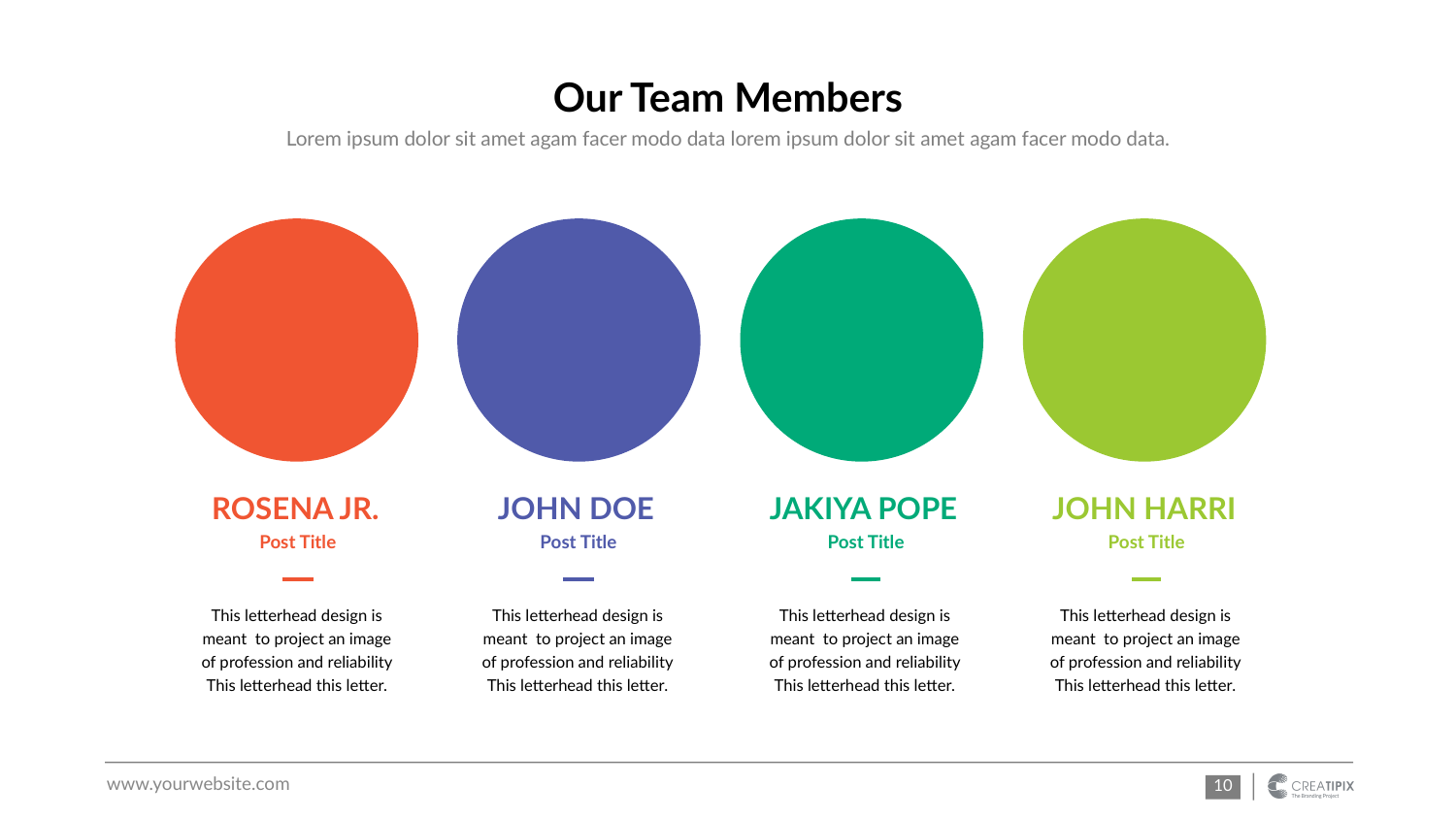

# Our Team Members
Lorem ipsum dolor sit amet agam facer modo data lorem ipsum dolor sit amet agam facer modo data.

ROSENA JR.
JOHN DOE
JAKIYA POPE
JOHN HARRI
Post Title
Post Title
Post Title
Post Title
This letterhead design is meant  to project an image of profession and reliability This letterhead this letter.
This letterhead design is meant  to project an image of profession and reliability This letterhead this letter.
This letterhead design is meant  to project an image of profession and reliability This letterhead this letter.
This letterhead design is meant  to project an image of profession and reliability This letterhead this letter.
10
www.yourwebsite.com